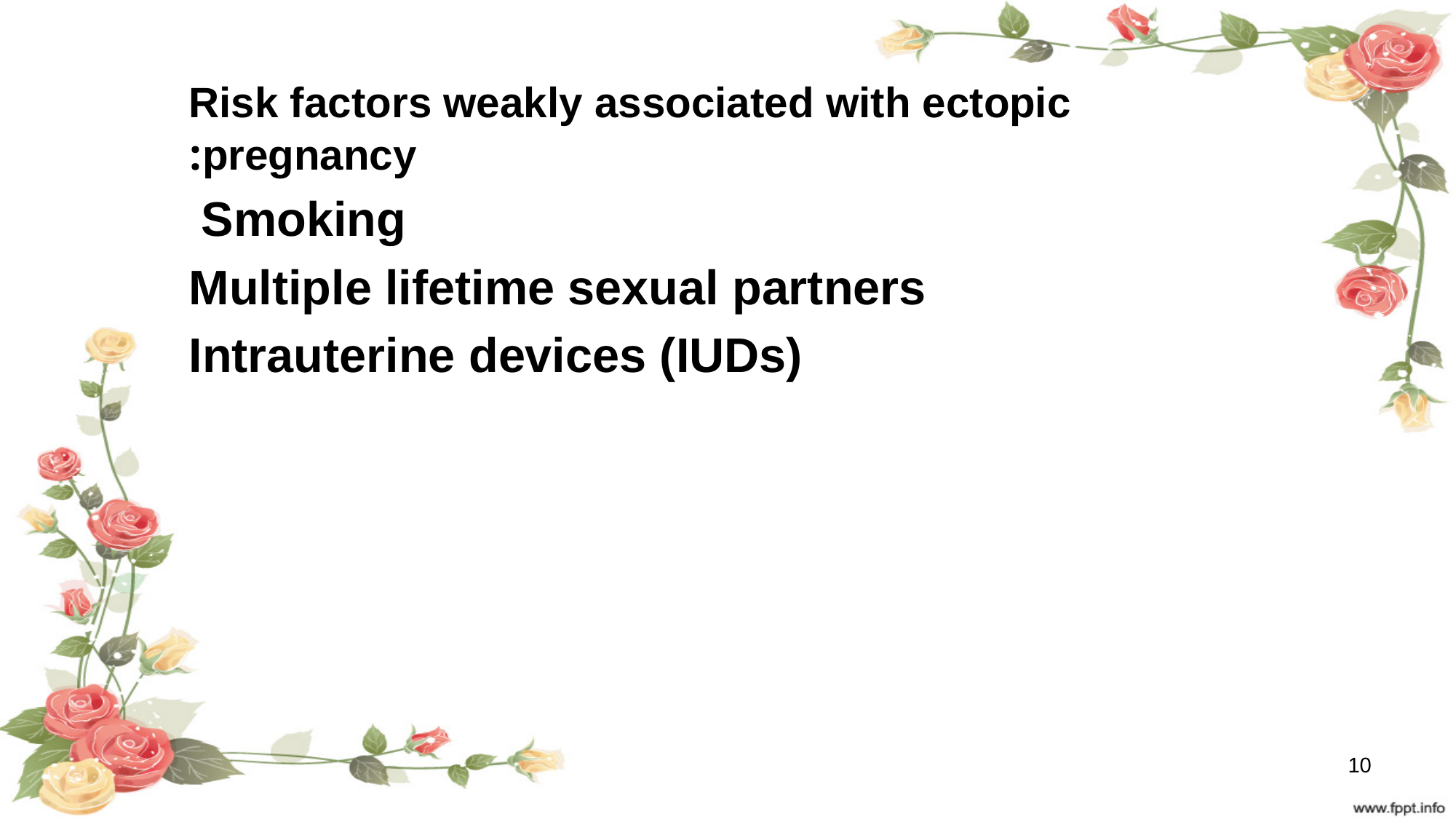

Risk factors weakly associated with ectopic pregnancy:
Smoking
Multiple lifetime sexual partners
Intrauterine devices (IUDs)
10